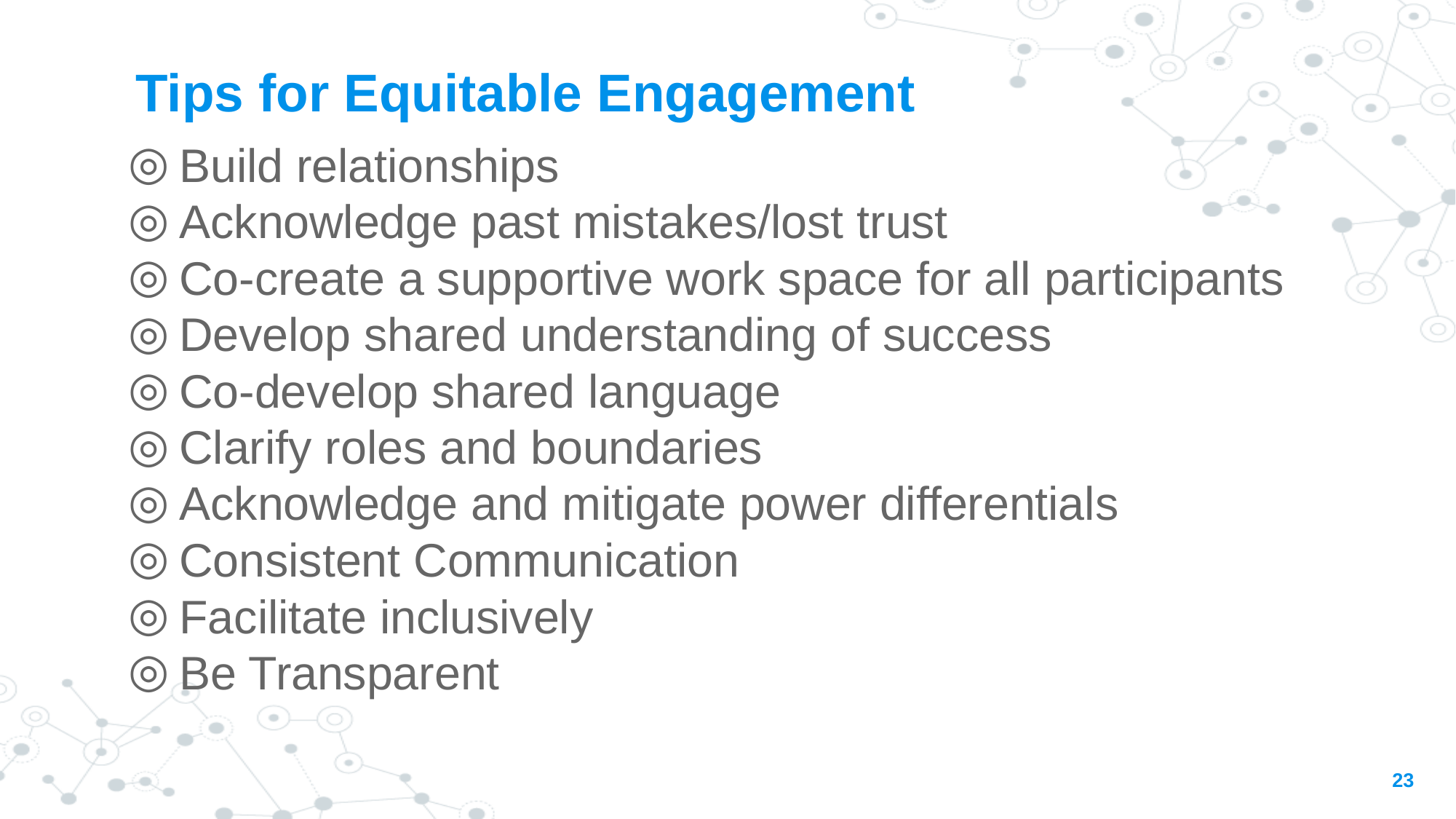

# Tips for Equitable Engagement
Build relationships
Acknowledge past mistakes/lost trust
Co-create a supportive work space for all participants
Develop shared understanding of success
Co-develop shared language
Clarify roles and boundaries
Acknowledge and mitigate power differentials
Consistent Communication
Facilitate inclusively
Be Transparent

23